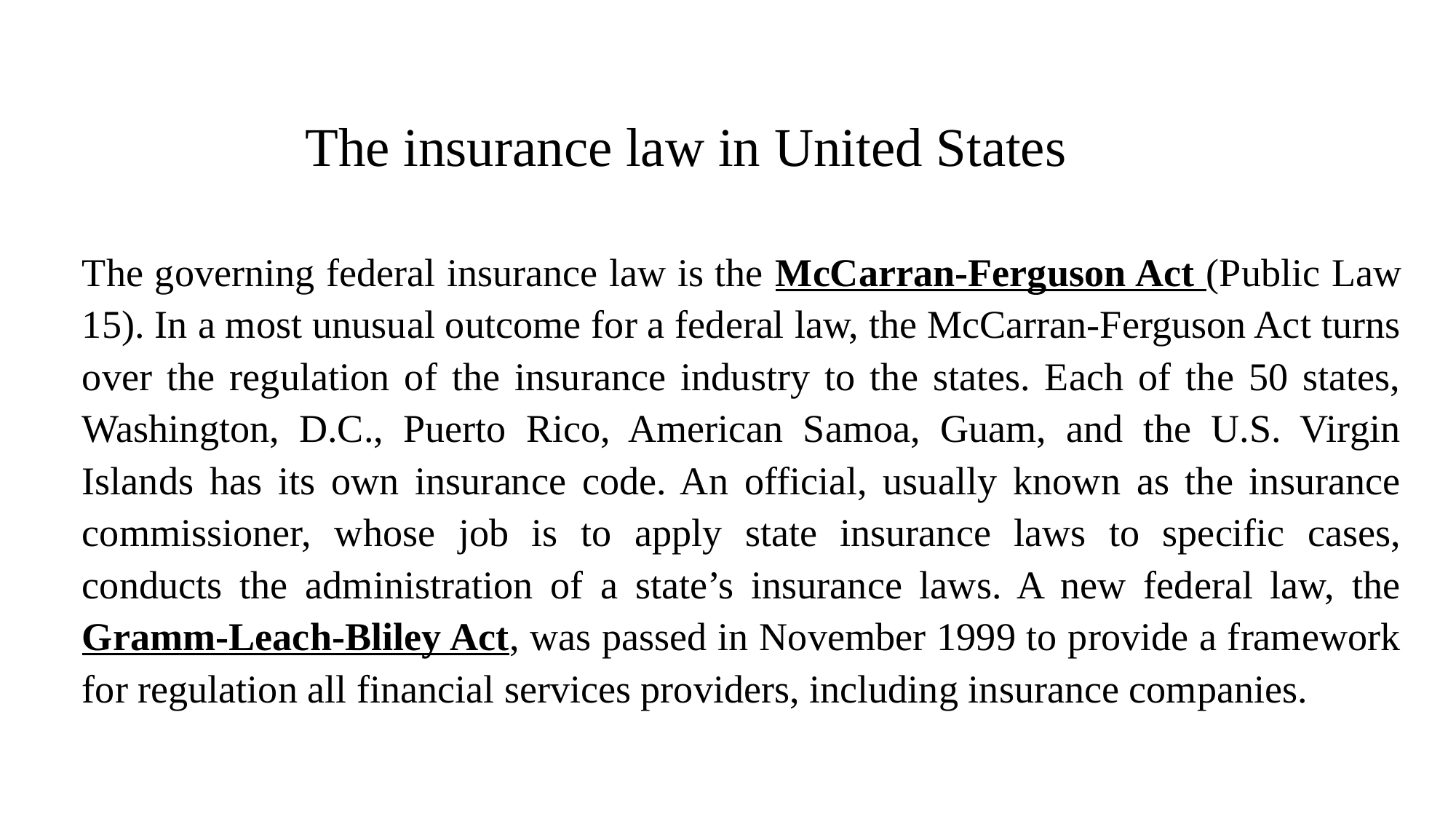

# The insurance law in United States
The governing federal insurance law is the McCarran-Ferguson Act (Public Law 15). In a most unusual outcome for a federal law, the McCarran-Ferguson Act turns over the regulation of the insurance industry to the states. Each of the 50 states, Washington, D.C., Puerto Rico, American Samoa, Guam, and the U.S. Virgin Islands has its own insurance code. An official, usually known as the insurance commissioner, whose job is to apply state insurance laws to specific cases, conducts the administration of a state’s insurance laws. A new federal law, the Gramm-Leach-Bliley Act, was passed in November 1999 to provide a framework for regulation all financial services providers, including insurance companies.